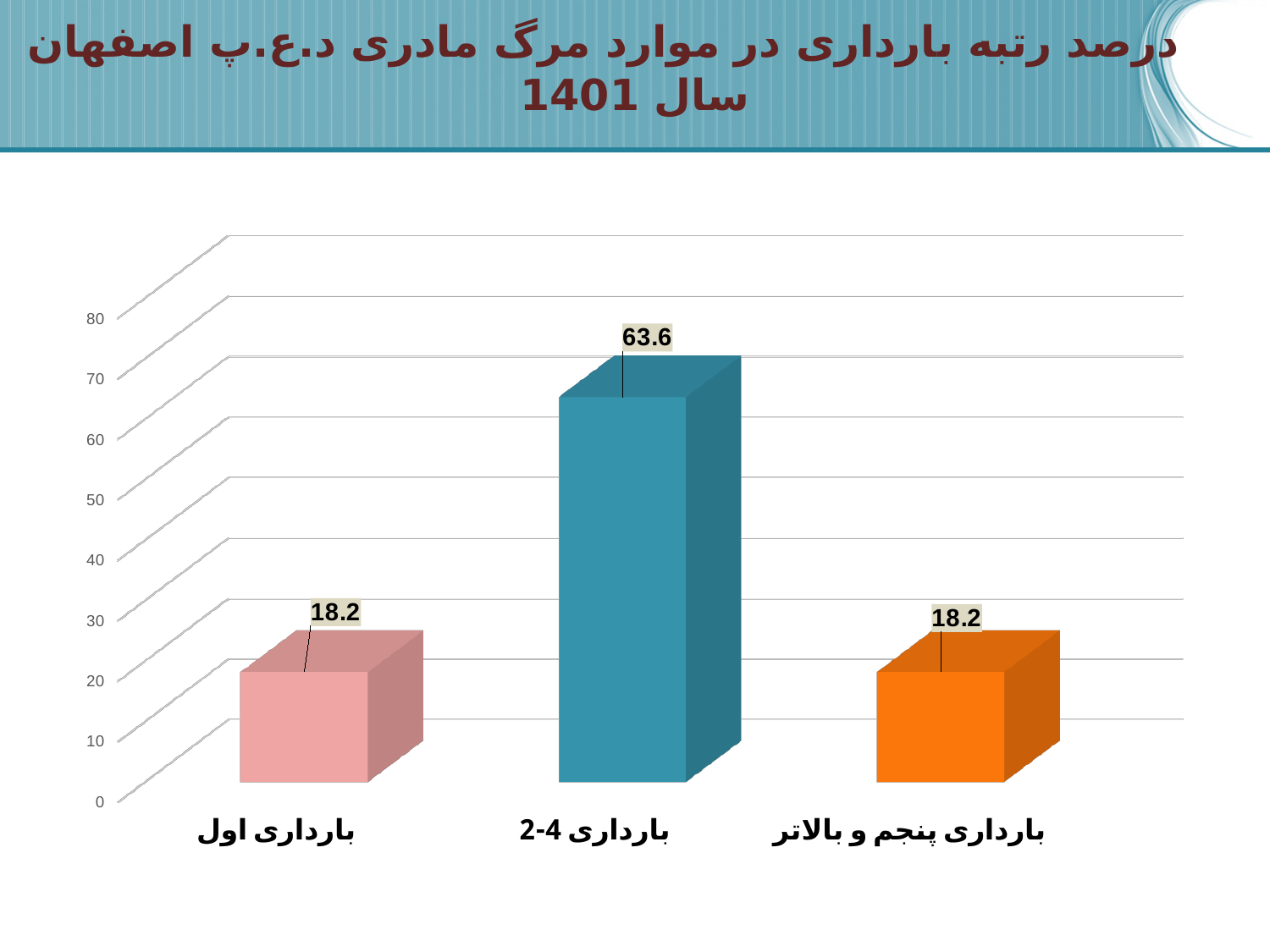

# درصد رتبه بارداری در موارد مرگ مادری د.ع.پ اصفهان سال 1401

[unsupported chart]